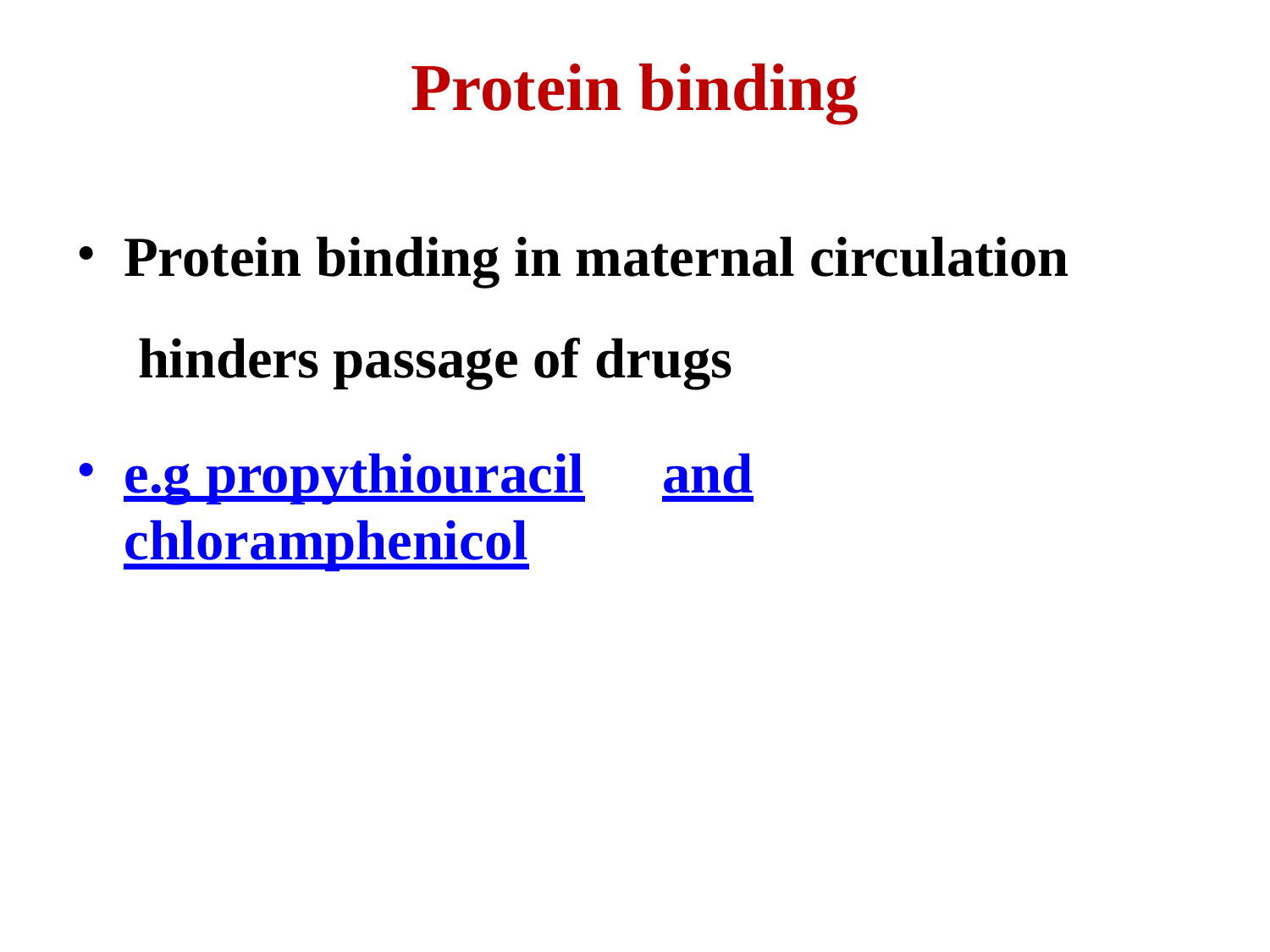

# Protein binding
Protein binding in maternal circulation  hinders passage of drugs
e.g propythiouracil	and chloramphenicol